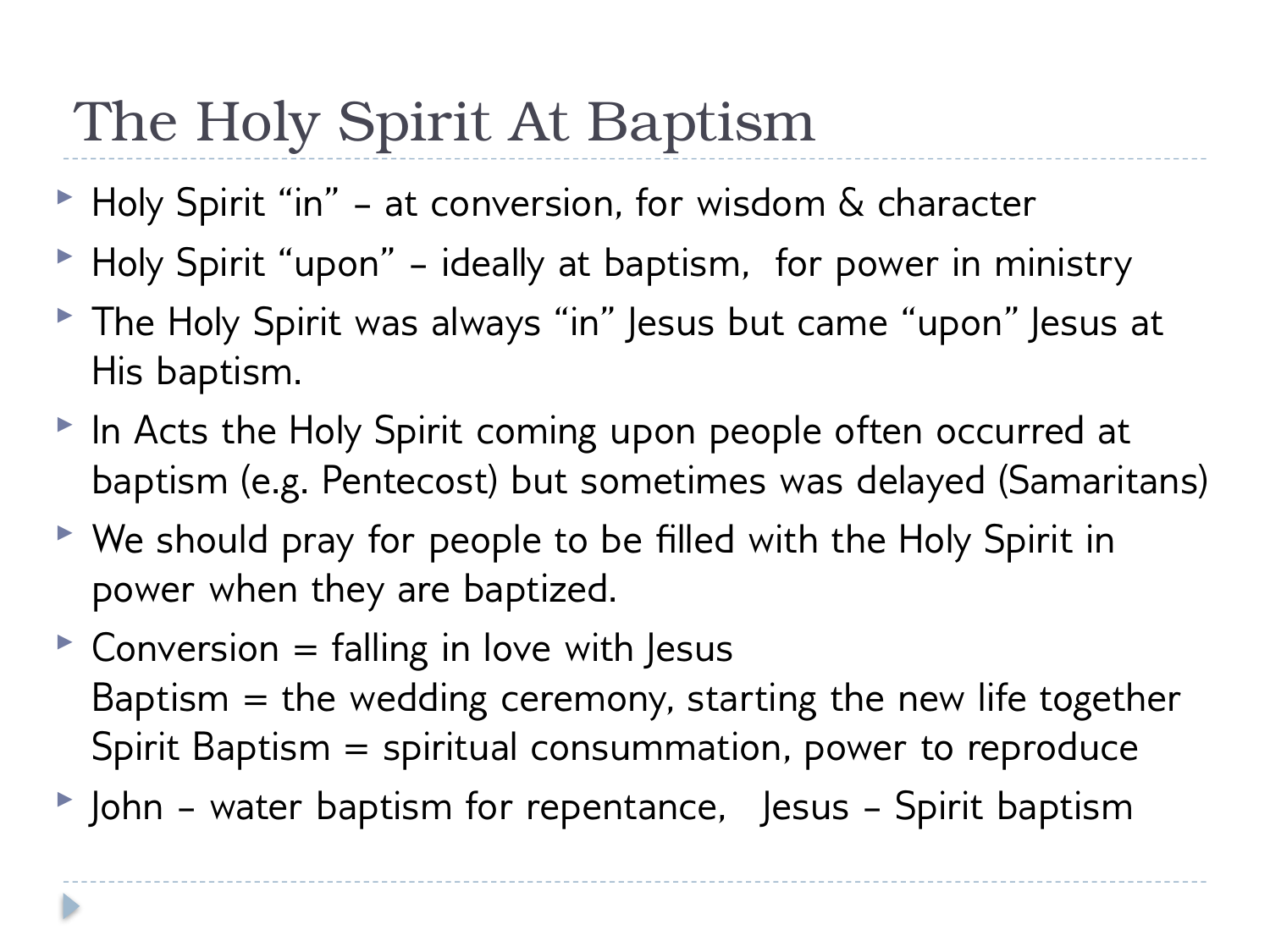

# The Holy Spirit At Baptism
Holy Spirit “in” – at conversion, for wisdom & character
Holy Spirit “upon” – ideally at baptism,  for power in ministry
The Holy Spirit was always “in” Jesus but came “upon” Jesus at His baptism.
In Acts the Holy Spirit coming upon people often occurred at baptism (e.g. Pentecost) but sometimes was delayed (Samaritans)
We should pray for people to be filled with the Holy Spirit in power when they are baptized.
Conversion = falling in love with Jesus
Baptism = the wedding ceremony, starting the new life together
Spirit Baptism = spiritual consummation, power to reproduce
John – water baptism for repentance,   Jesus – Spirit baptism